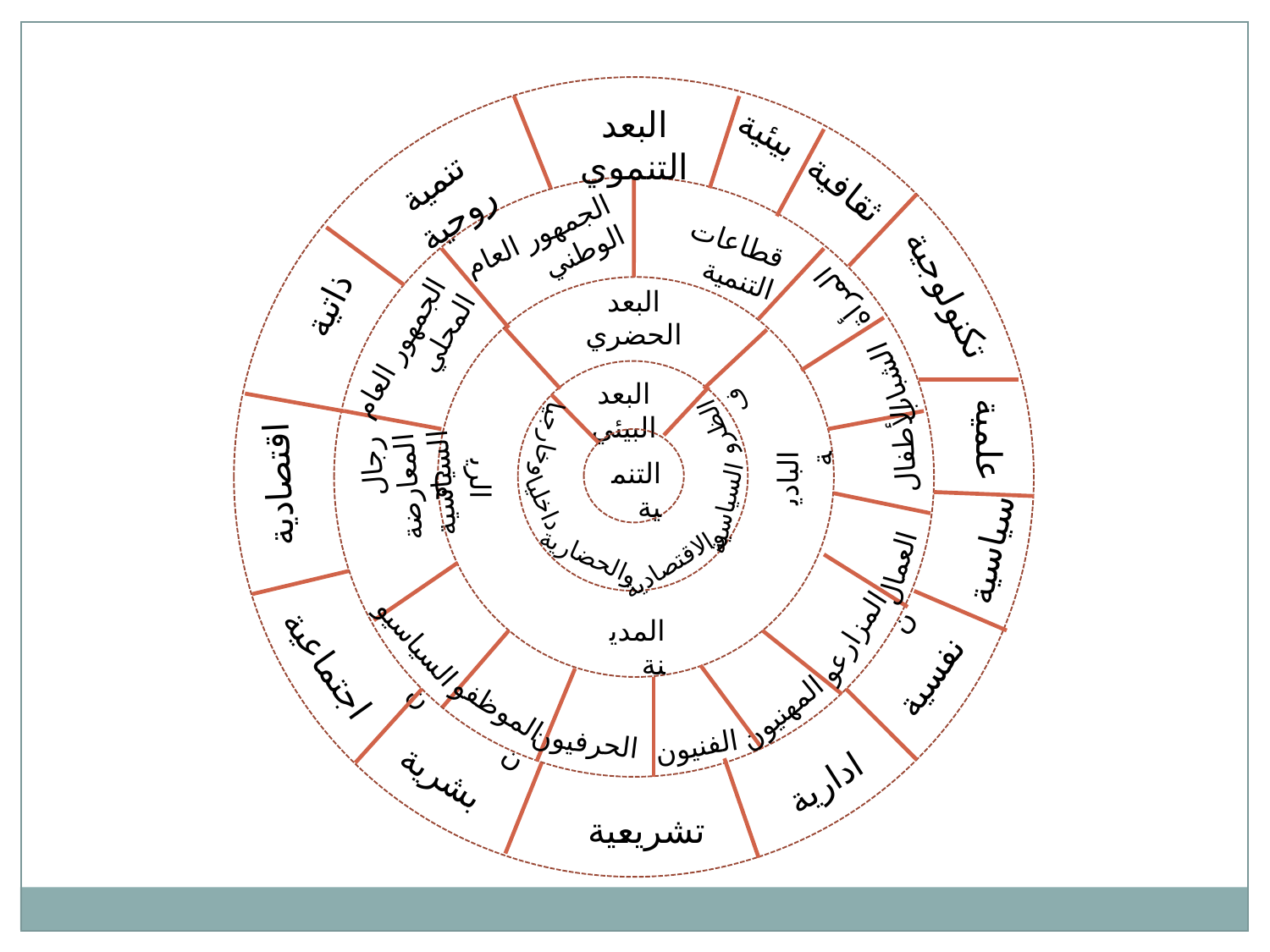

البعد الحضري

البعد البيئي
وخارجيا
الظروف

التنمية
الريف
البادية
داخليا
السياسية
والحضارية
والاقتصادية
المدينة
قطاعات التنمية
الجمهور العام الوطني
المرأة
الجمهور العام المحلي
الشباب
الأطفال
رجال المعارضة السياسية
العمال
المزارعون
السياسيون
الموظفون
المهنيون
الحرفيون
الفنيون
البعد التنموي
بيئية
تنمية روحية
ثقافية
تكنولوجية
ذاتية
علمية
اقتصادية
سياسية
اجتماعية
نفسية
بشرية
ادارية
تشريعية